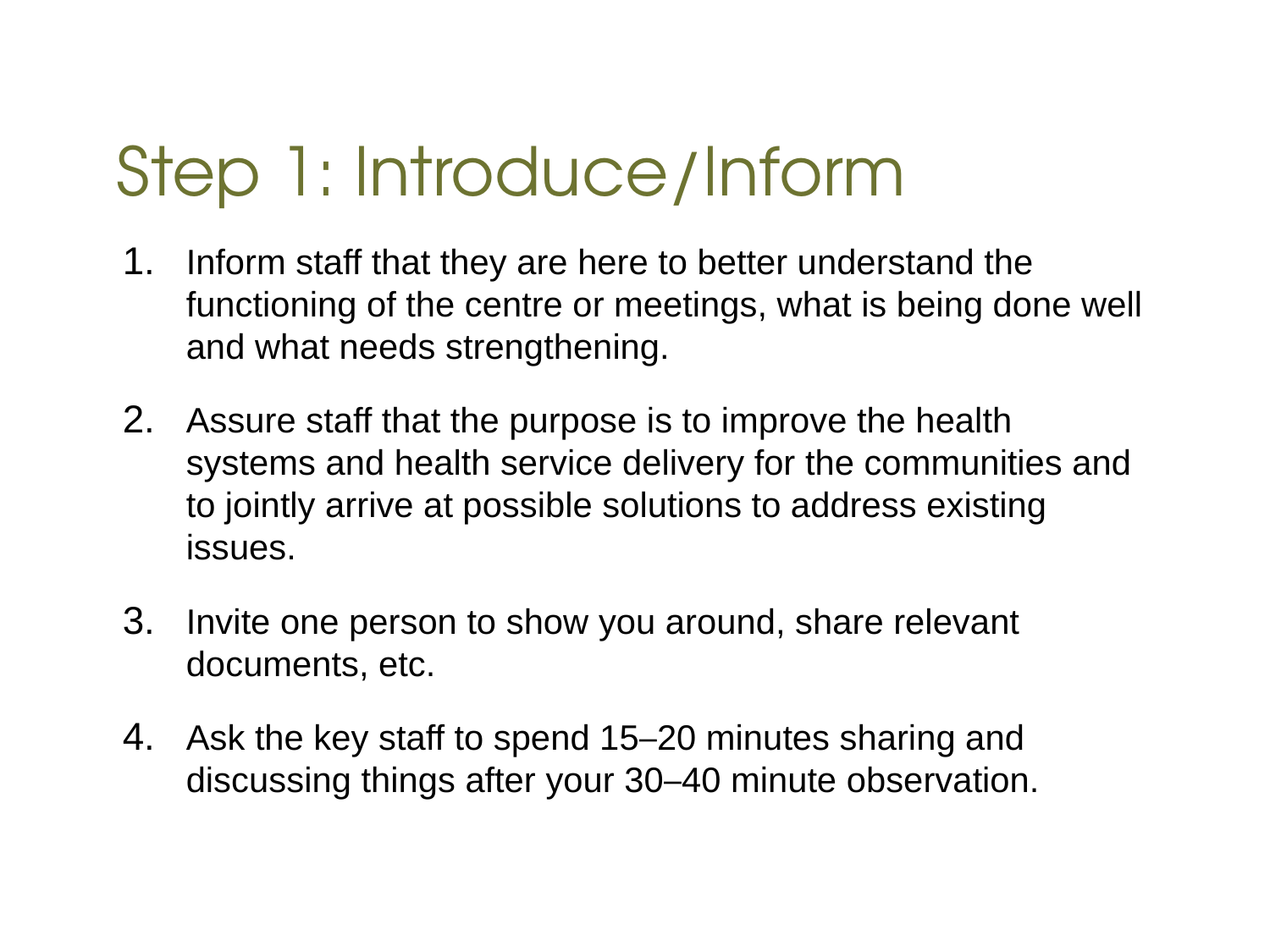

# Step 1: Introduce/Inform
Inform staff that they are here to better understand the functioning of the centre or meetings, what is being done well and what needs strengthening.
Assure staff that the purpose is to improve the health systems and health service delivery for the communities and to jointly arrive at possible solutions to address existing issues.
Invite one person to show you around, share relevant documents, etc.
Ask the key staff to spend 15–20 minutes sharing and discussing things after your 30–40 minute observation.